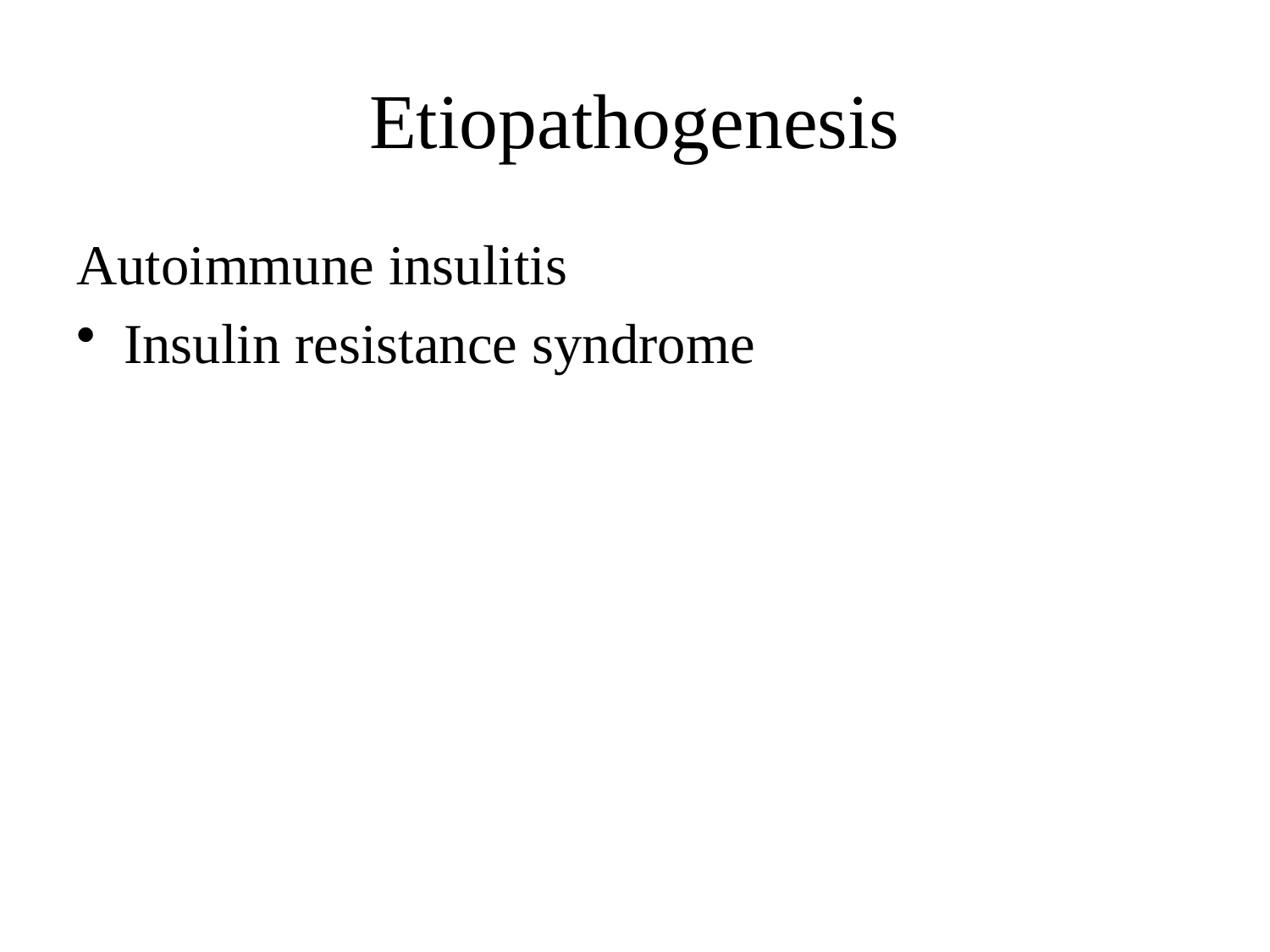

# Etiopathogenesis
Autoimmune insulitis
Insulin resistance syndrome